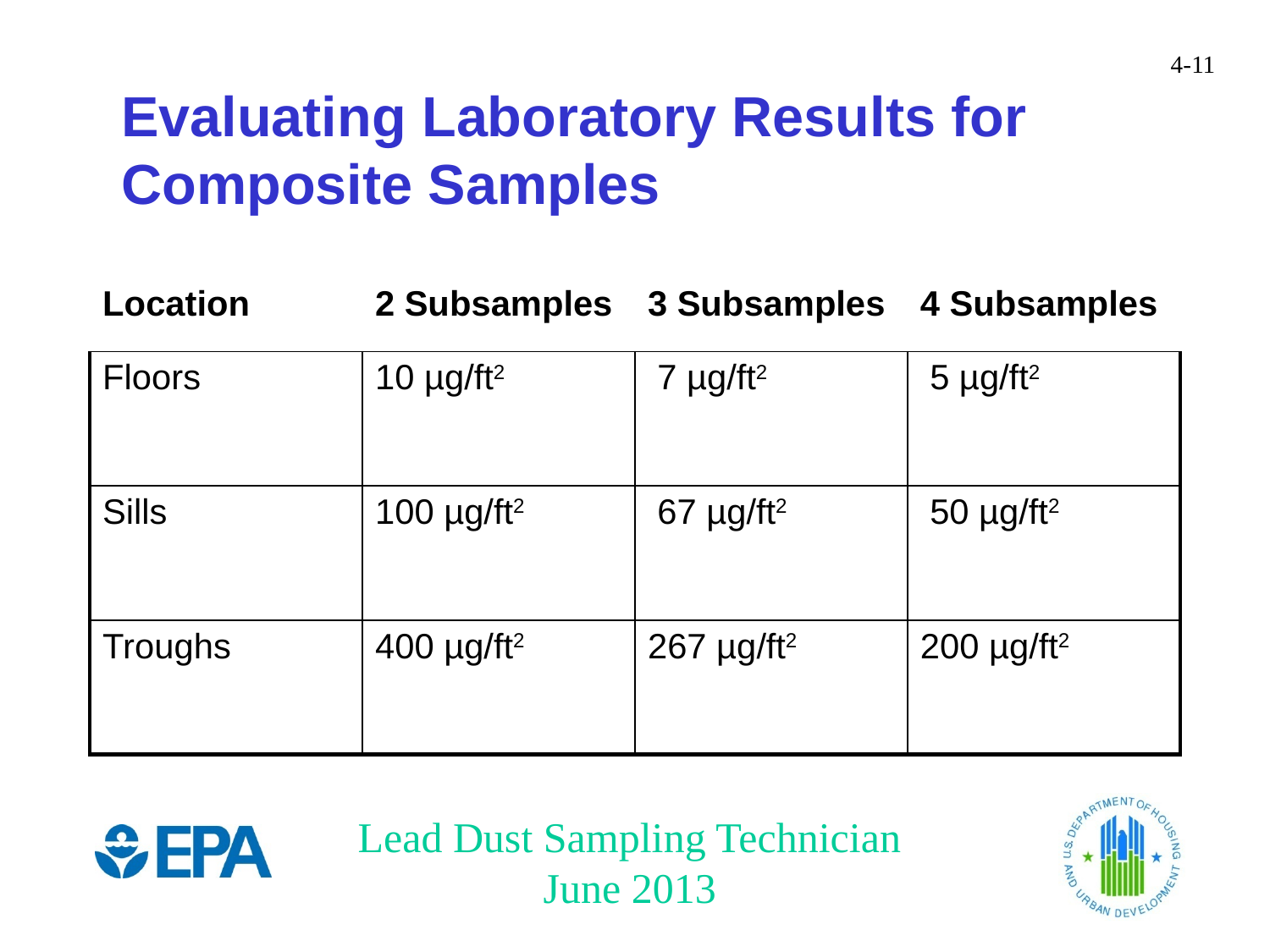

# Evaluating Laboratory Results for Composite Samples
| Location | 2 Subsamples | 3 Subsamples | 4 Subsamples |
| --- | --- | --- | --- |
| Floors | 10 µg/ft2 | 7 µg/ft2 | 5 µg/ft2 |
| Sills | 100 µg/ft2 | 67 µg/ft2 | 50 µg/ft2 |
| Troughs | 400 µg/ft2 | 267 µg/ft2 | 200 µg/ft2 |